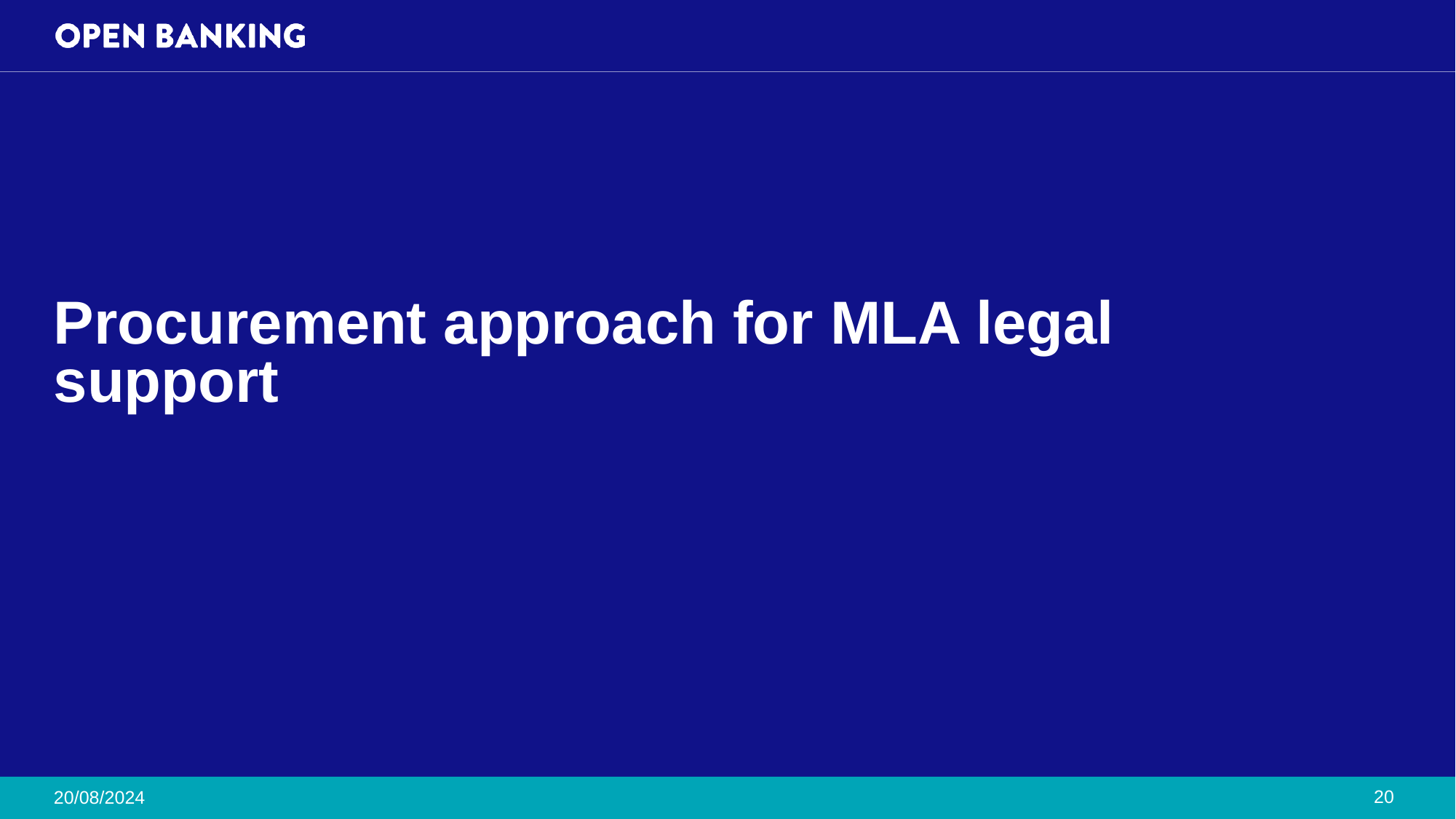

# Procurement approach for MLA legal support

20
20/08/2024